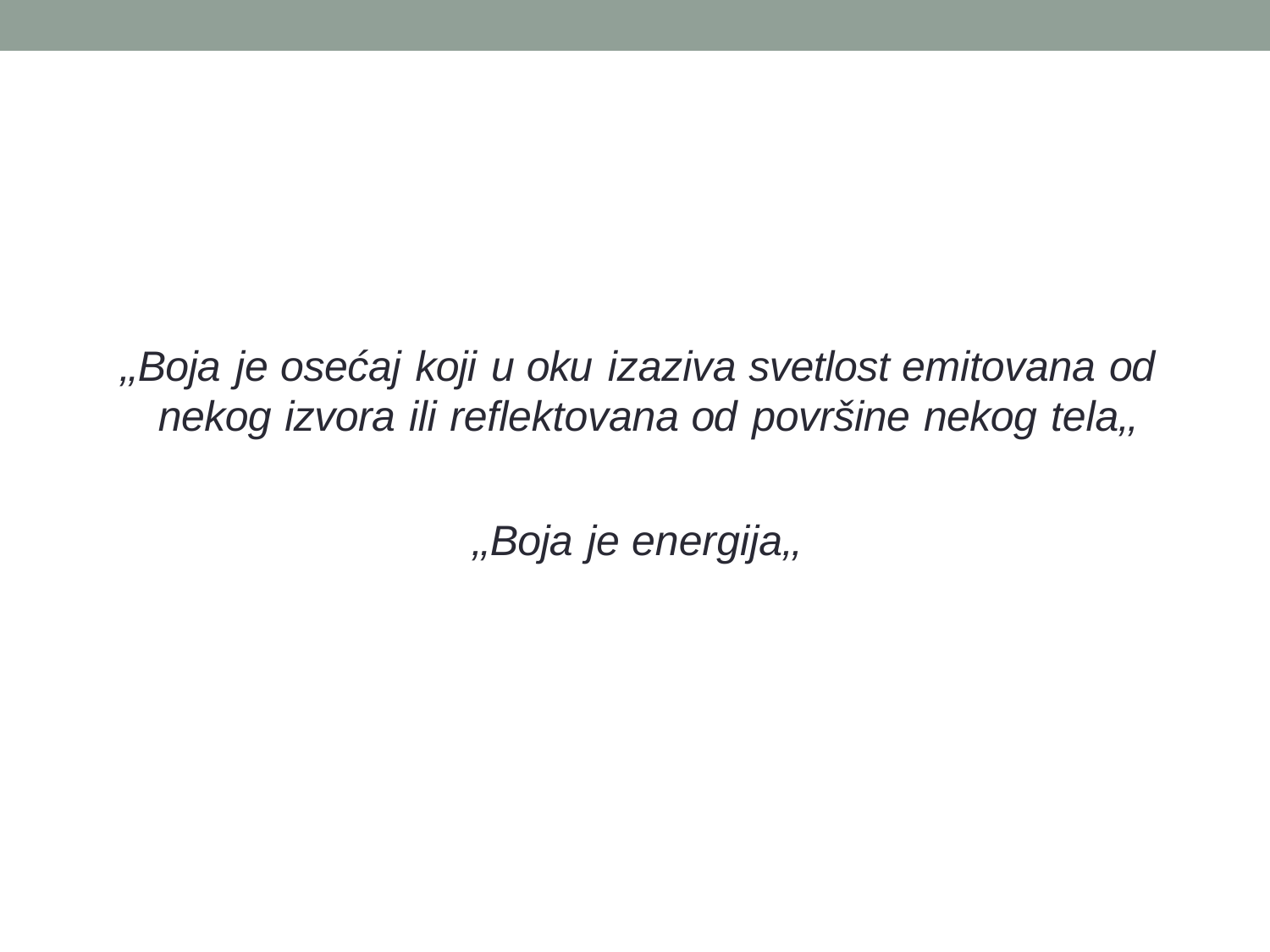

# ‚‚Boja je osećaj koji u oku izaziva svetlost emitovana od  nekog izvora ili reflektovana od površine nekog tela‚‚
‚‚Boja je energija‚‚